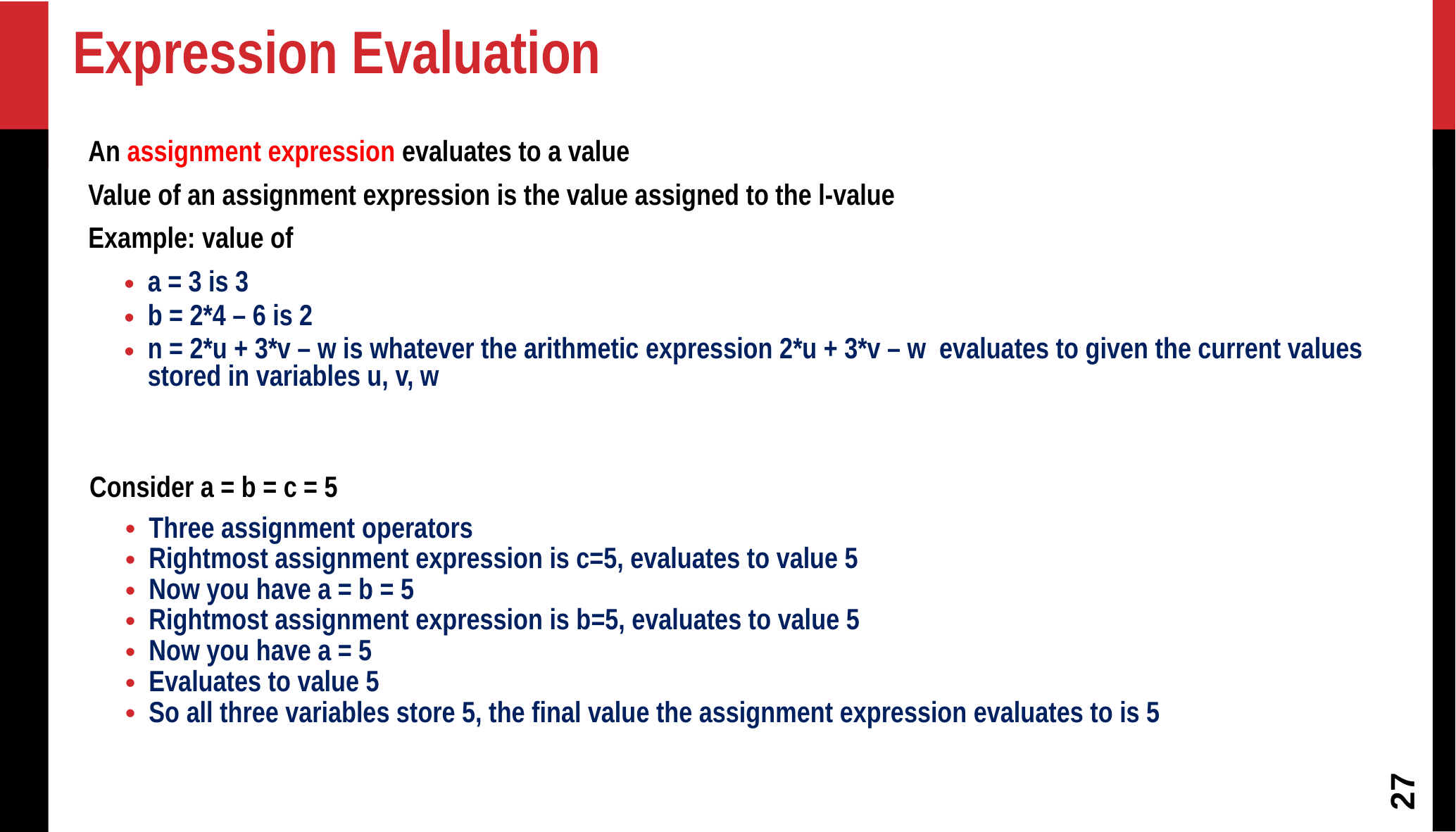

Expression Evaluation
An assignment expression evaluates to a value
Value of an assignment expression is the value assigned to the l-value
Example: value of
a = 3 is 3
b = 2*4 – 6 is 2
n = 2*u + 3*v – w is whatever the arithmetic expression 2*u + 3*v – w  evaluates to given the current values stored in variables u, v, w
Consider a = b = c = 5
Three assignment operators
Rightmost assignment expression is c=5, evaluates to value 5
Now you have a = b = 5
Rightmost assignment expression is b=5, evaluates to value 5
Now you have a = 5
Evaluates to value 5
So all three variables store 5, the final value the assignment expression evaluates to is 5
27